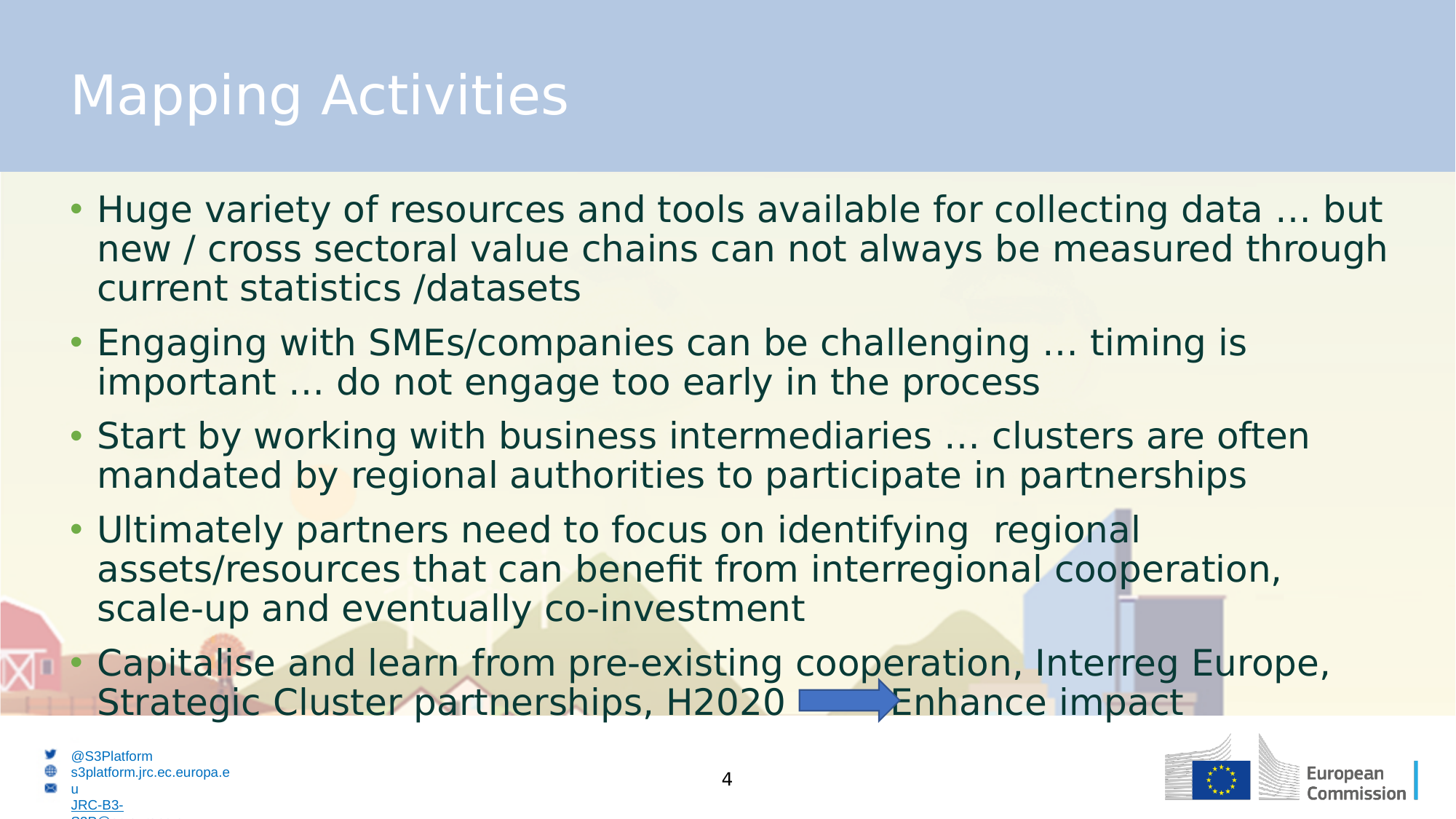

Mapping Activities
Huge variety of resources and tools available for collecting data … but new / cross sectoral value chains can not always be measured through current statistics /datasets
Engaging with SMEs/companies can be challenging … timing is important … do not engage too early in the process
Start by working with business intermediaries … clusters are often mandated by regional authorities to participate in partnerships
Ultimately partners need to focus on identifying  regional assets/resources that can benefit from interregional cooperation, scale-up and eventually co-investment
Capitalise and learn from pre-existing cooperation, Interreg Europe, Strategic Cluster partnerships, H2020         Enhance impact

4